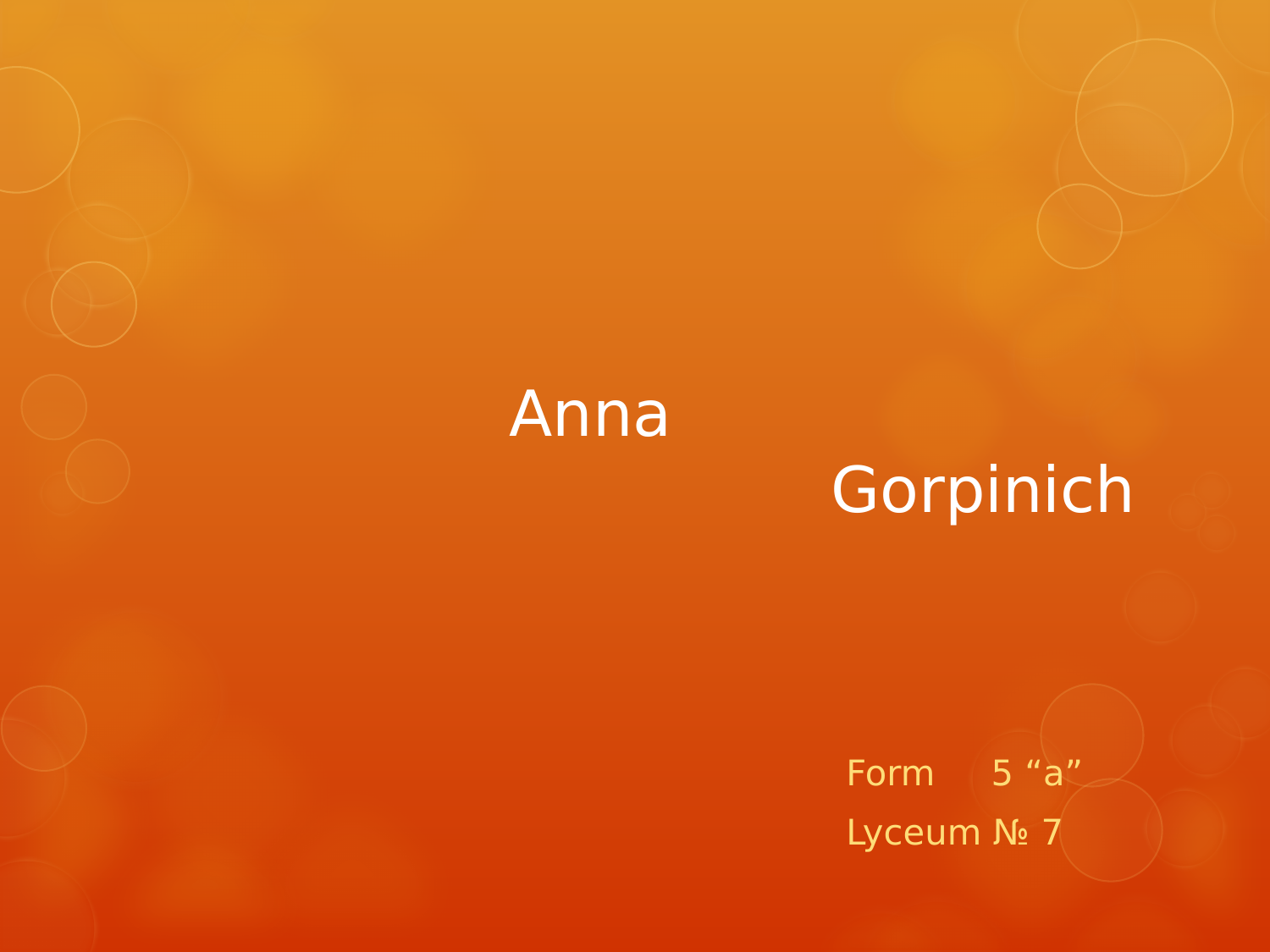

# Anna                                                        Gorpinich
Form     5 “a”
Lyceum № 7